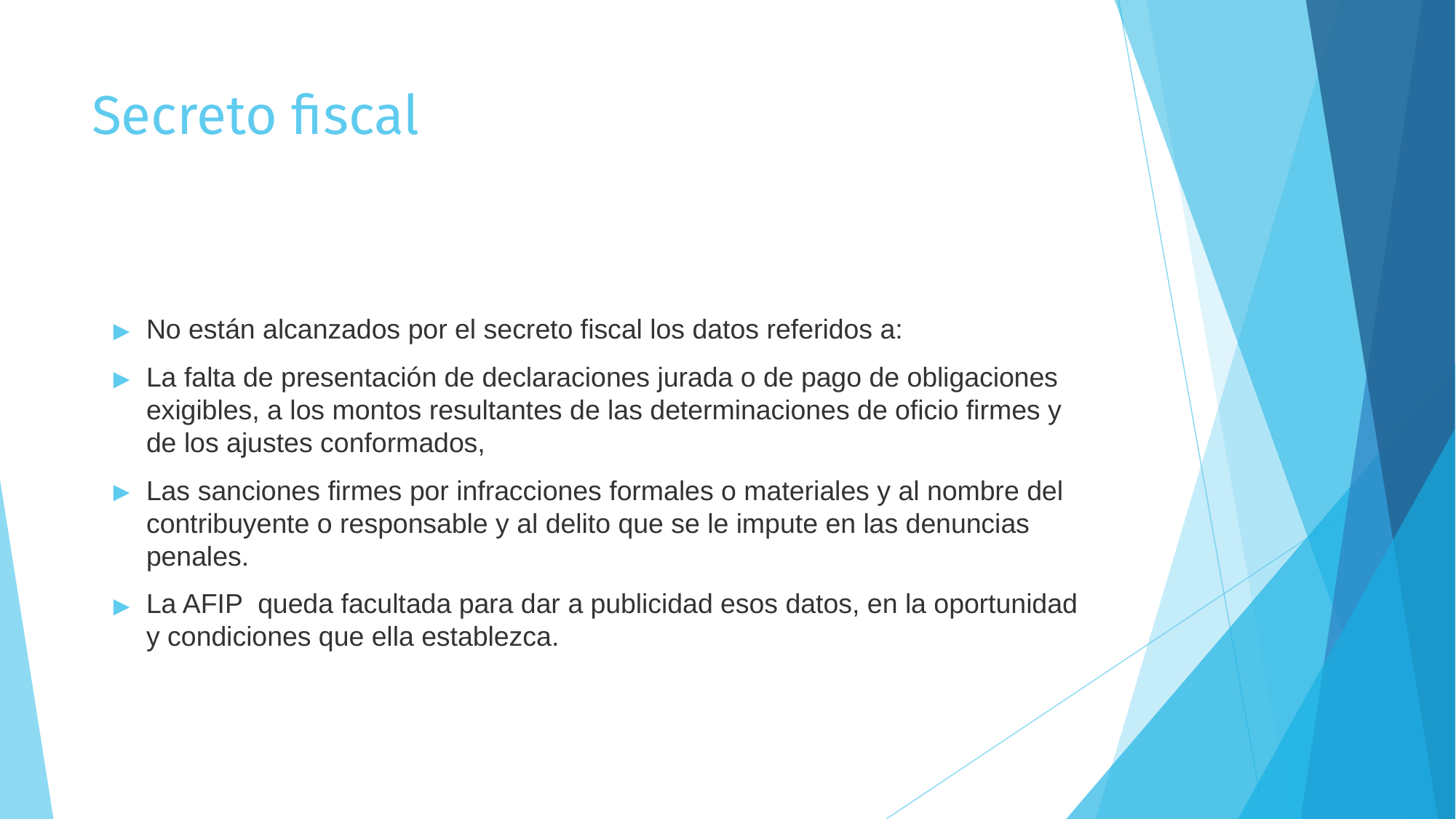

# Secreto fiscal

No están alcanzados por el secreto fiscal los datos referidos a:
La falta de presentación de declaraciones jurada o de pago de obligaciones exigibles, a los montos resultantes de las determinaciones de oficio firmes y de los ajustes conformados,
Las sanciones firmes por infracciones formales o materiales y al nombre del contribuyente o responsable y al delito que se le impute en las denuncias penales.
La AFIP  queda facultada para dar a publicidad esos datos, en la oportunidad y condiciones que ella establezca.